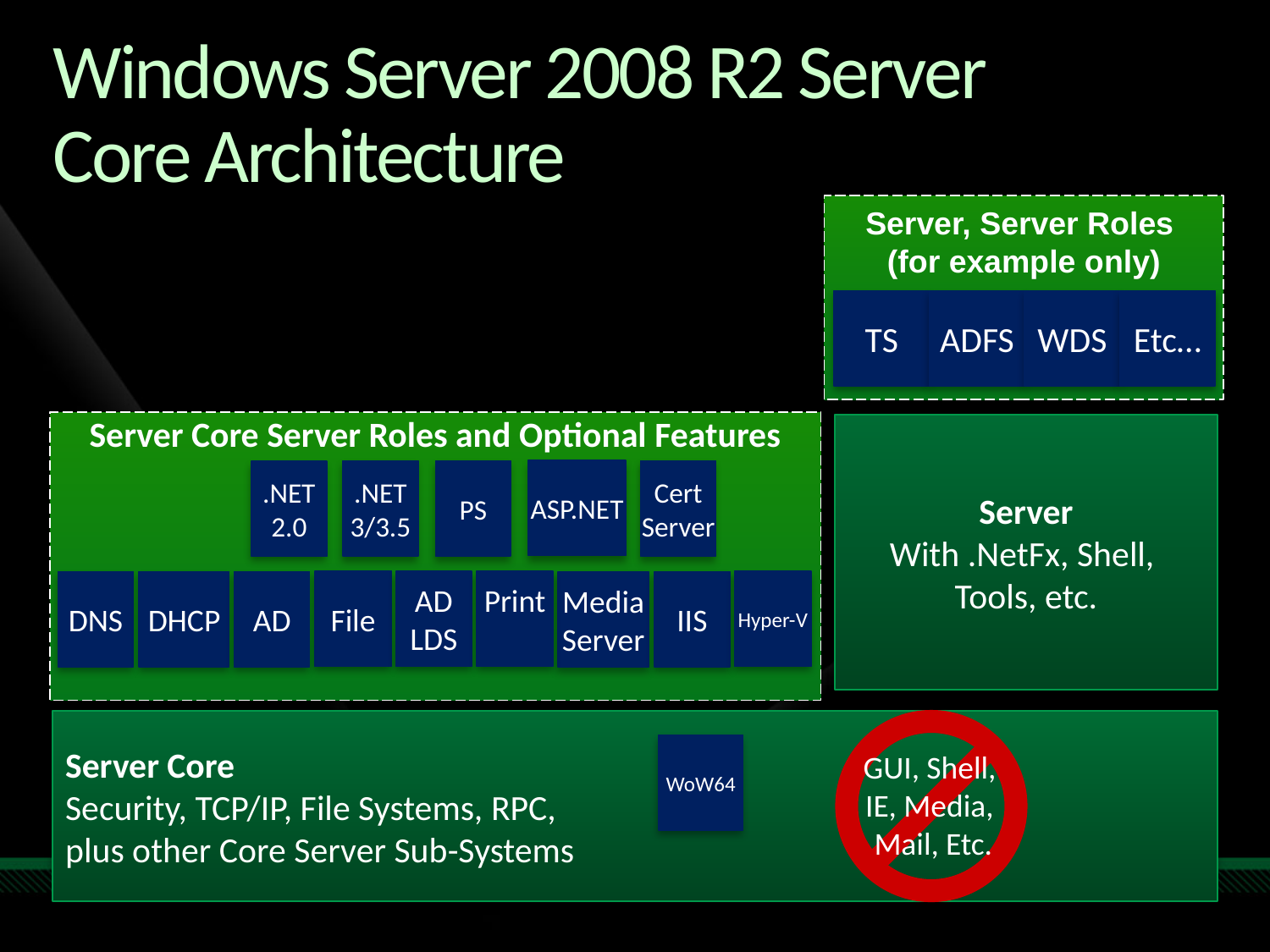

# Windows Server 2008 R2 Server Core Architecture

Server, Server Roles
(for example only)

TS
ADFS
WDS
Etc…
Server Core Server Roles and Optional Features
Server
With .NetFx, Shell,
Tools, etc.
ASP.NET
PS
Cert Server
.NET
3/3.5
.NET
2.0
File
AD
LDS
Print
Hyper-V
DNS
DHCP
AD
IIS
Media
Server
Server Core
Security, TCP/IP, File Systems, RPC,
plus other Core Server Sub-Systems

WoW64
GUI, Shell,
IE, Media,
Mail, Etc.